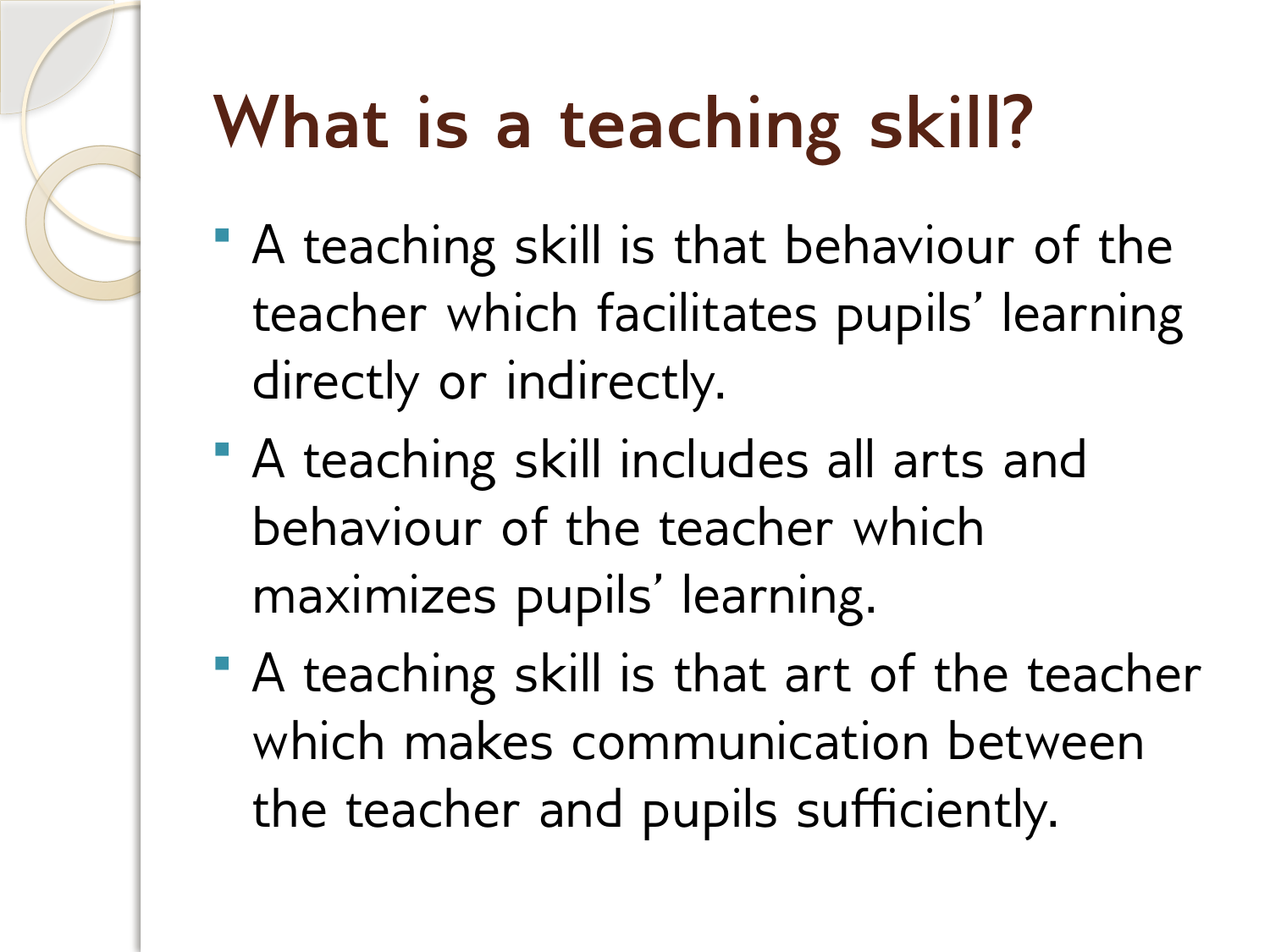

# What is a teaching skill?
A teaching skill is that behaviour of the teacher which facilitates pupils’ learning directly or indirectly.
A teaching skill includes all arts and behaviour of the teacher which maximizes pupils’ learning.
A teaching skill is that art of the teacher which makes communication between the teacher and pupils sufficiently.